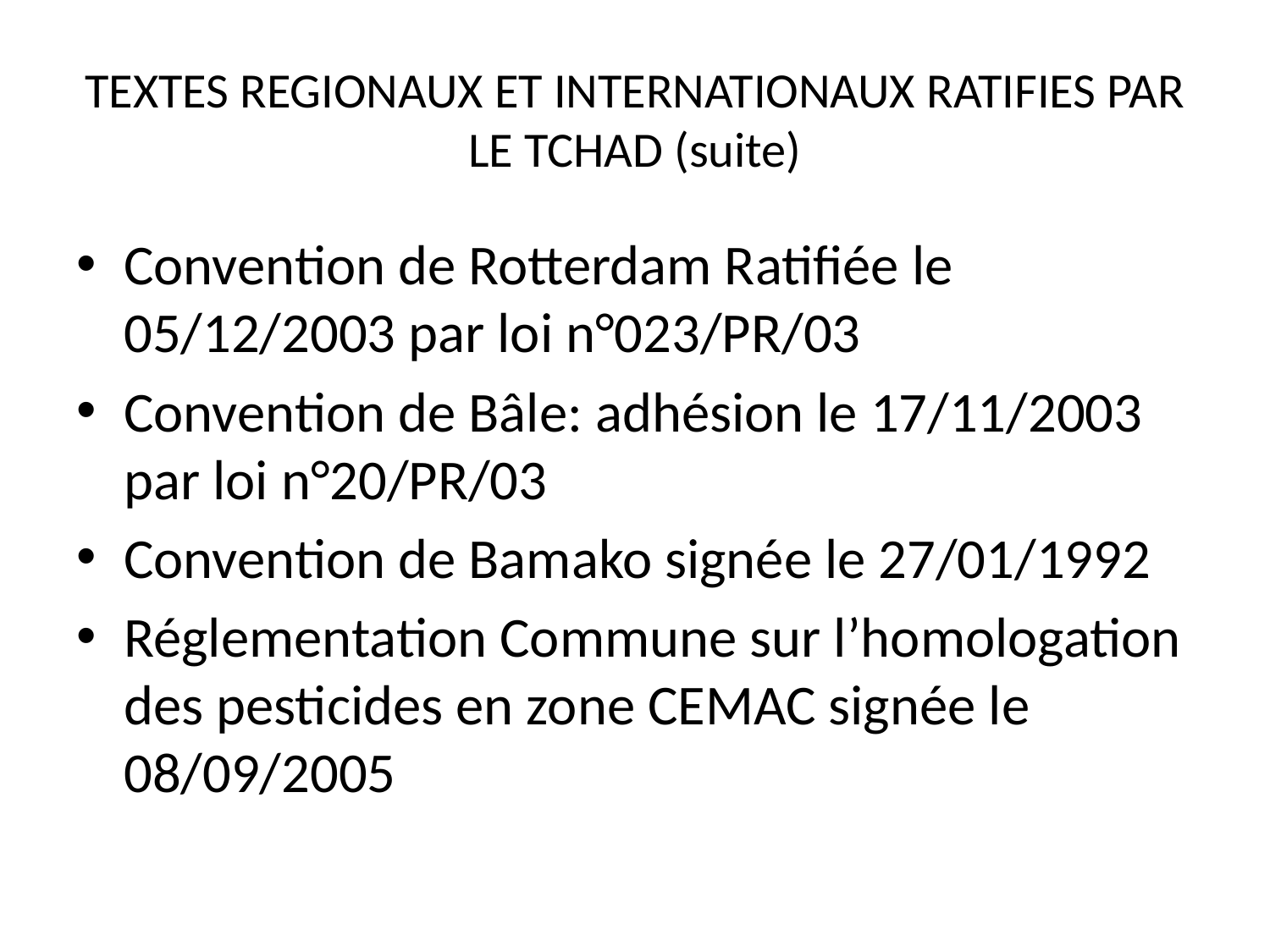

# TEXTES REGIONAUX ET INTERNATIONAUX RATIFIES PAR LE TCHAD (suite)
Convention de Rotterdam Ratifiée le 05/12/2003 par loi n°023/PR/03
Convention de Bâle: adhésion le 17/11/2003 par loi n°20/PR/03
Convention de Bamako signée le 27/01/1992
Réglementation Commune sur l’homologation des pesticides en zone CEMAC signée le 08/09/2005